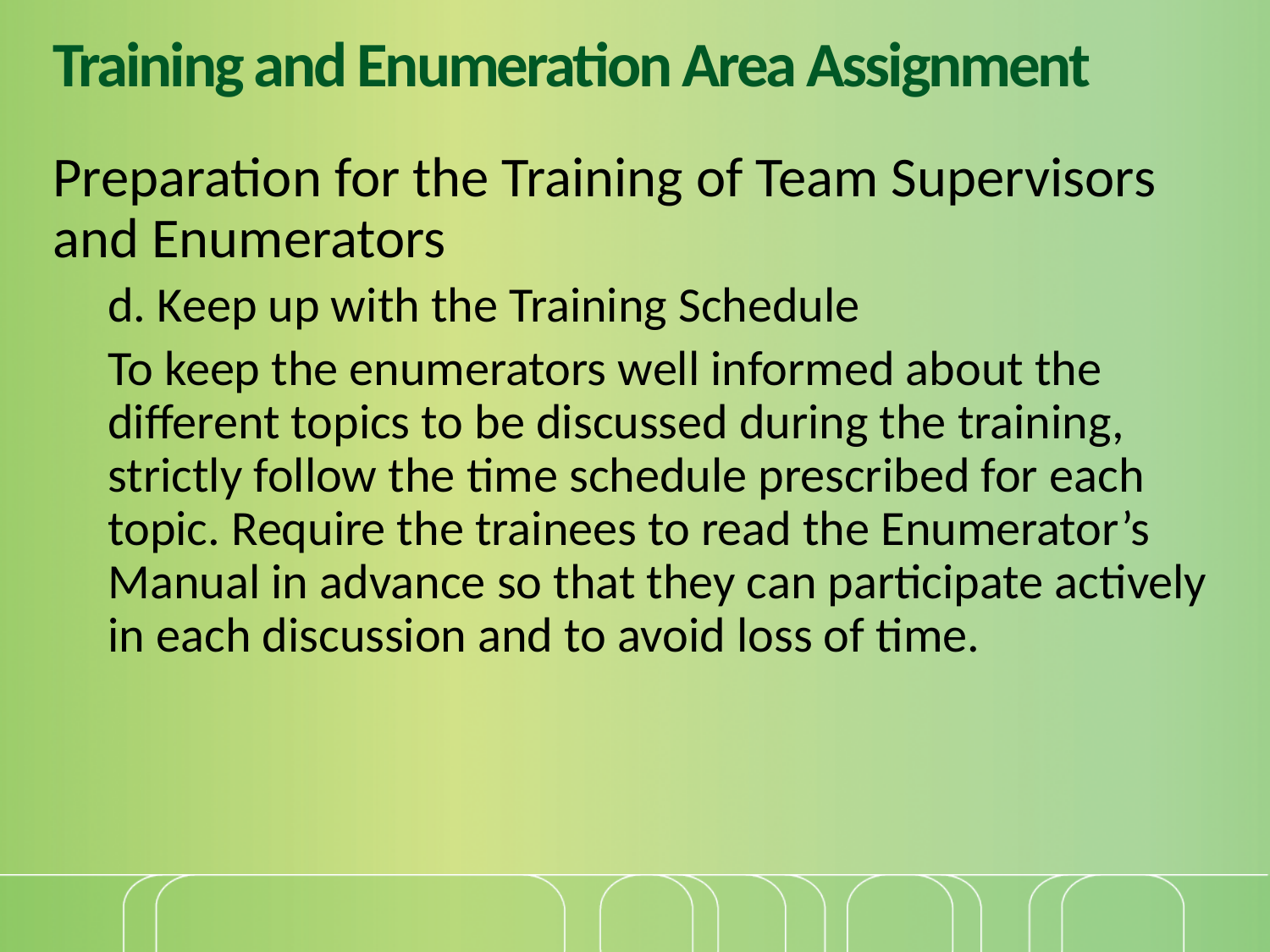

# Training and Enumeration Area Assignment
Preparation for the Training of Team Supervisors and Enumerators
d. Keep up with the Training Schedule
To keep the enumerators well informed about the different topics to be discussed during the training, strictly follow the time schedule prescribed for each topic. Require the trainees to read the Enumerator’s Manual in advance so that they can participate actively in each discussion and to avoid loss of time.